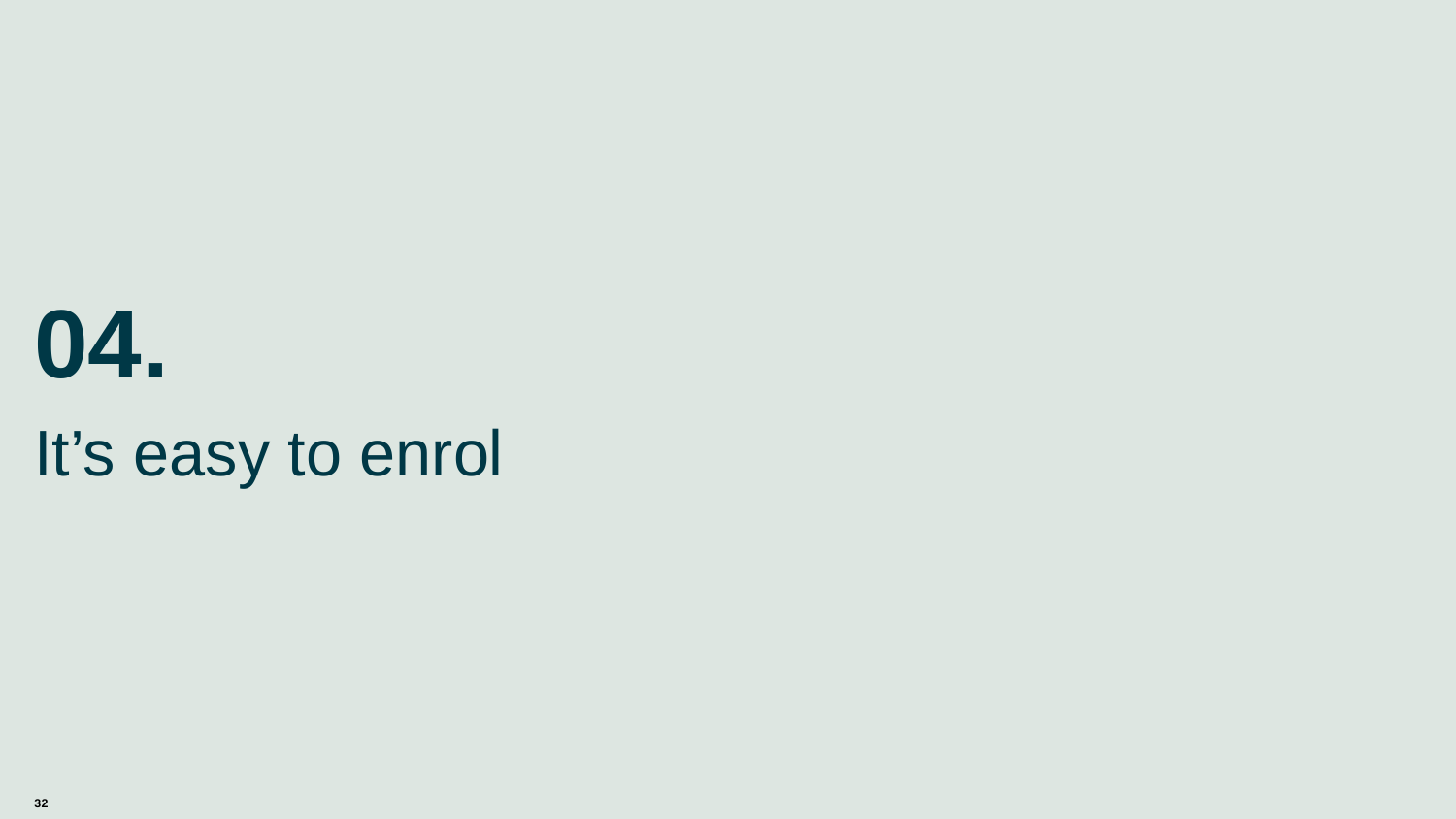

# 04.
It’s easy to enrol
32